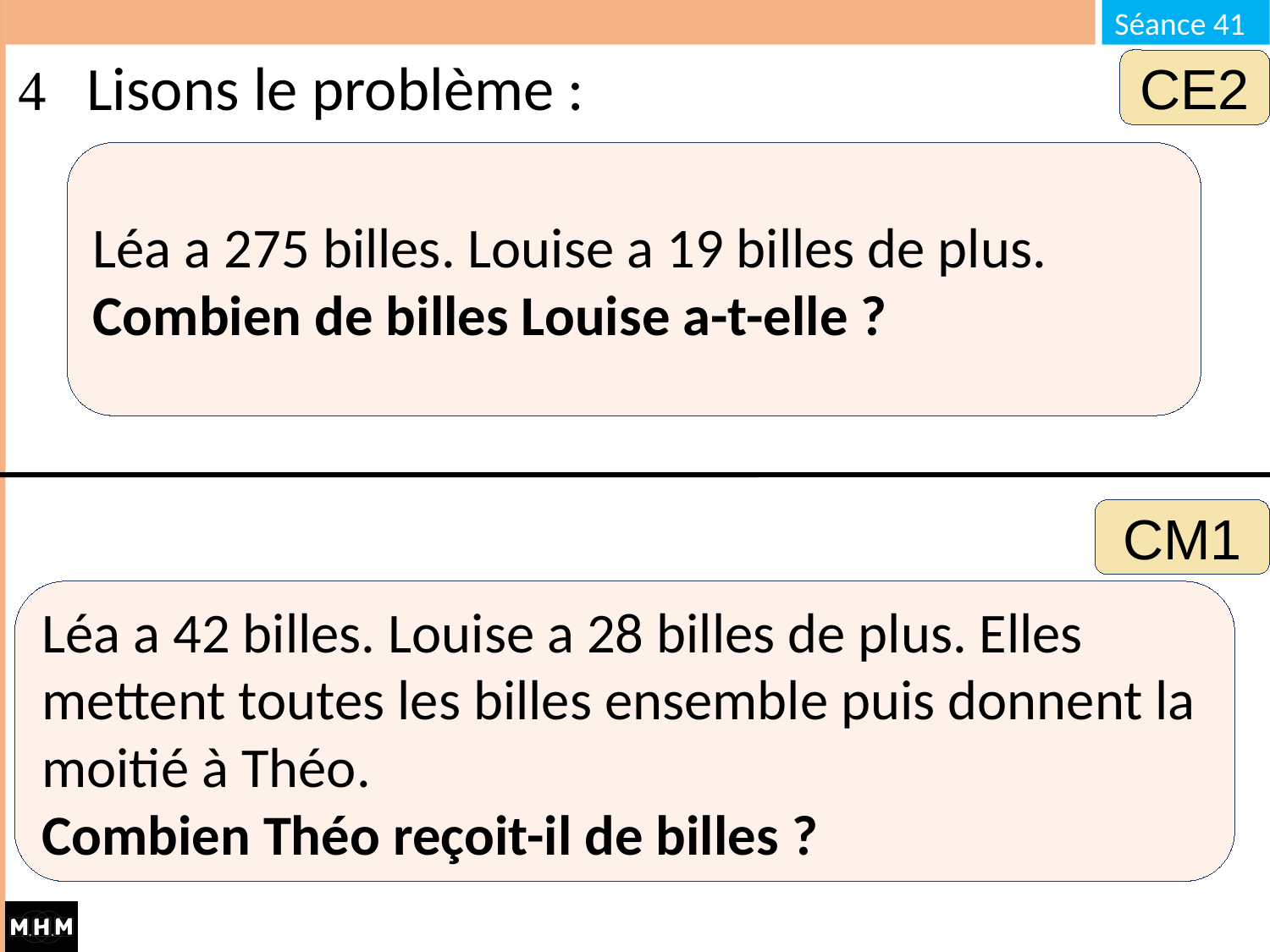

# Lisons le problème :
CE2
Léa a 275 billes. Louise a 19 billes de plus. Combien de billes Louise a-t-elle ?

CM1
Léa a 42 billes. Louise a 28 billes de plus. Elles mettent toutes les billes ensemble puis donnent la moitié à Théo.
Combien Théo reçoit-il de billes ?